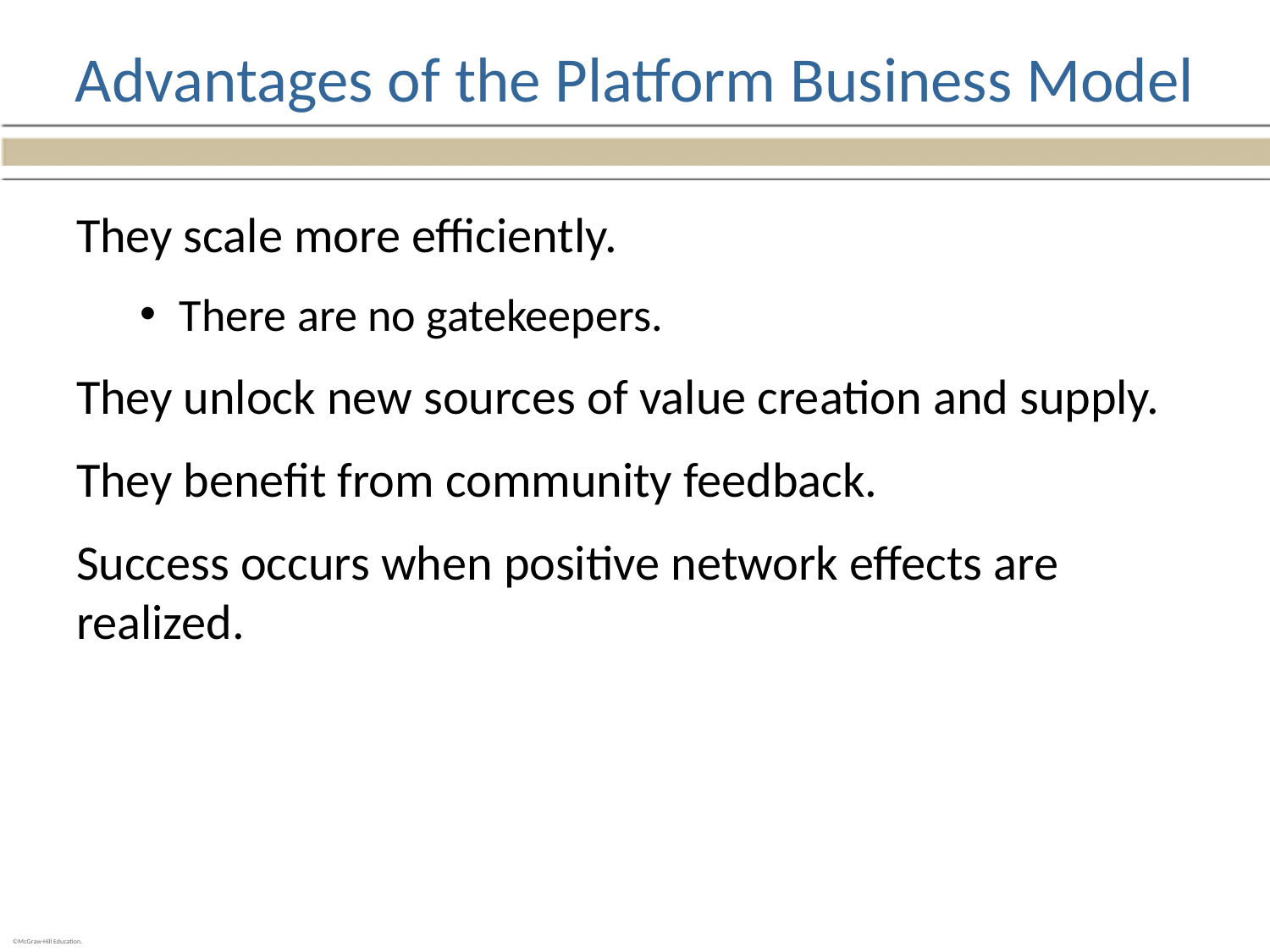

# Advantages of the Platform Business Model
They scale more efficiently.
There are no gatekeepers.
They unlock new sources of value creation and supply.
They benefit from community feedback.
Success occurs when positive network effects are realized.